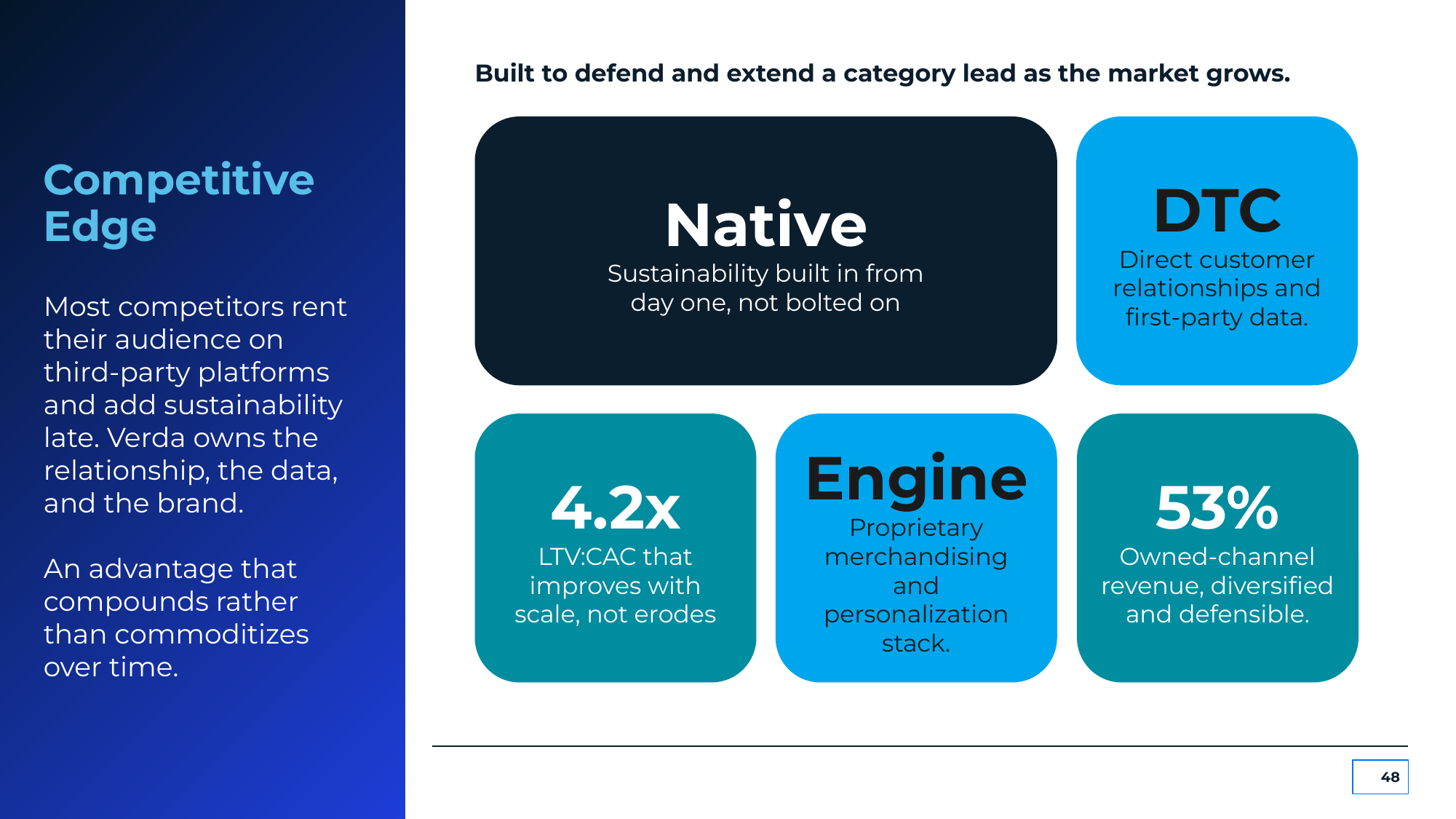

# Competitive Edge
Built to defend and extend a category lead as the market grows.
Native
Sustainability built in from
day one, not bolted on
DTC
Direct customer relationships and first-party data.
Most competitors rent their audience on third-party platforms and add sustainability late. Verda owns the relationship, the data, and the brand.

An advantage that compounds rather than commoditizes over time.
4.2x
LTV:CAC that improves with scale, not erodes
Engine
Proprietary merchandising and personalization stack.
53%
Owned-channel revenue, diversified and defensible.
48